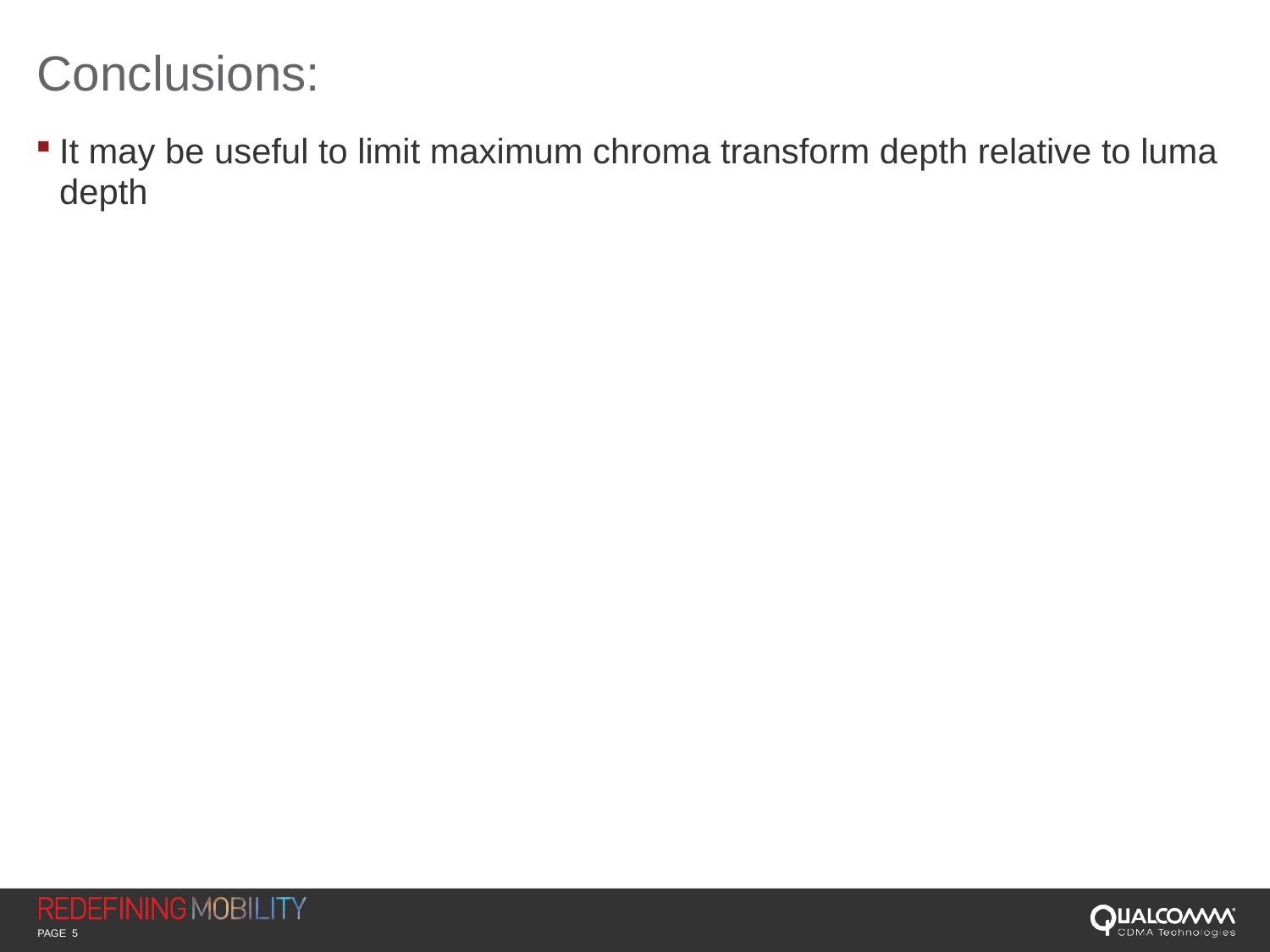

# Conclusions:
It may be useful to limit maximum chroma transform depth relative to luma depth